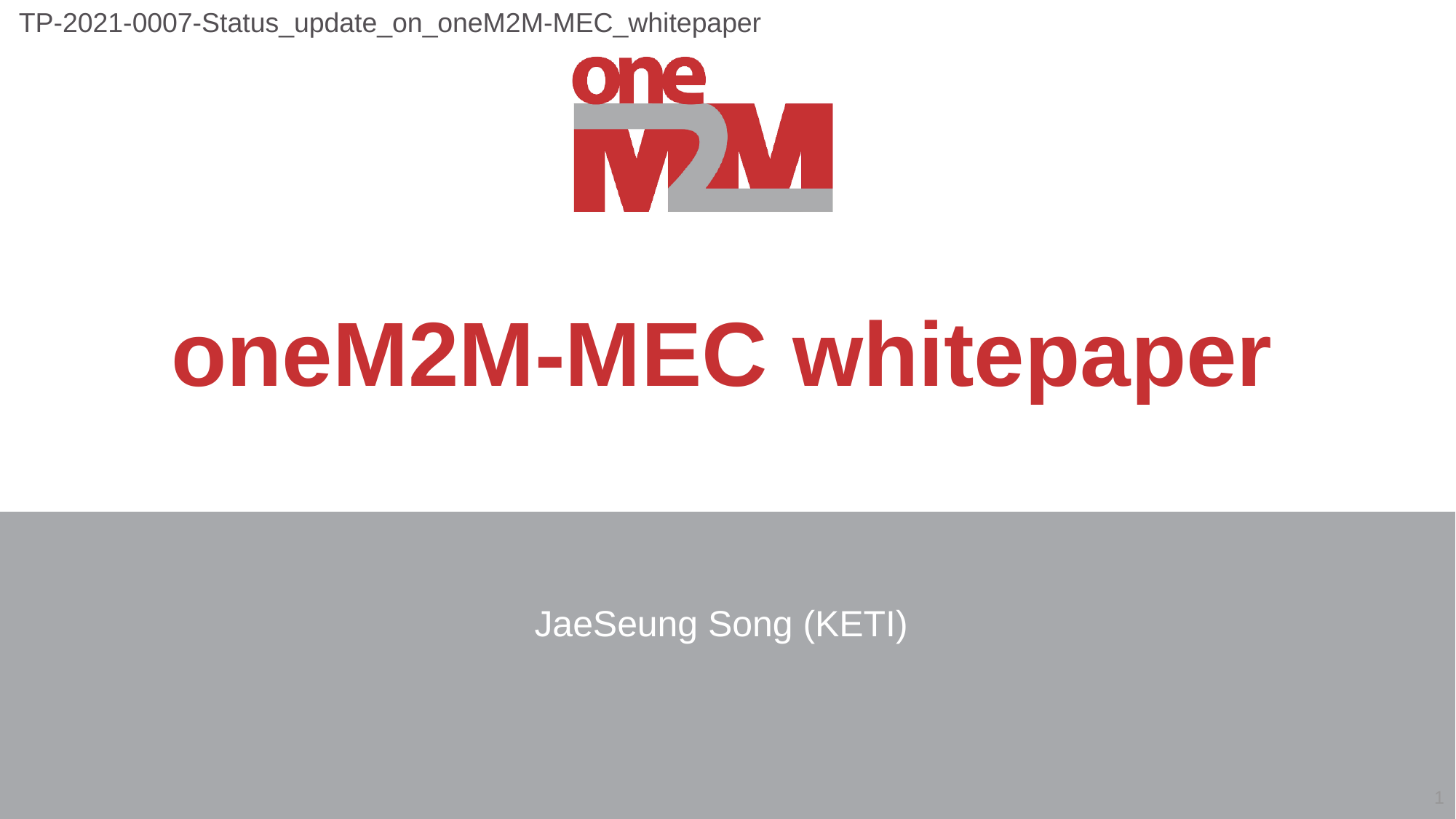

TP-2021-0007-Status_update_on_oneM2M-MEC_whitepaper
# oneM2M-MEC whitepaper
JaeSeung Song (KETI)
1